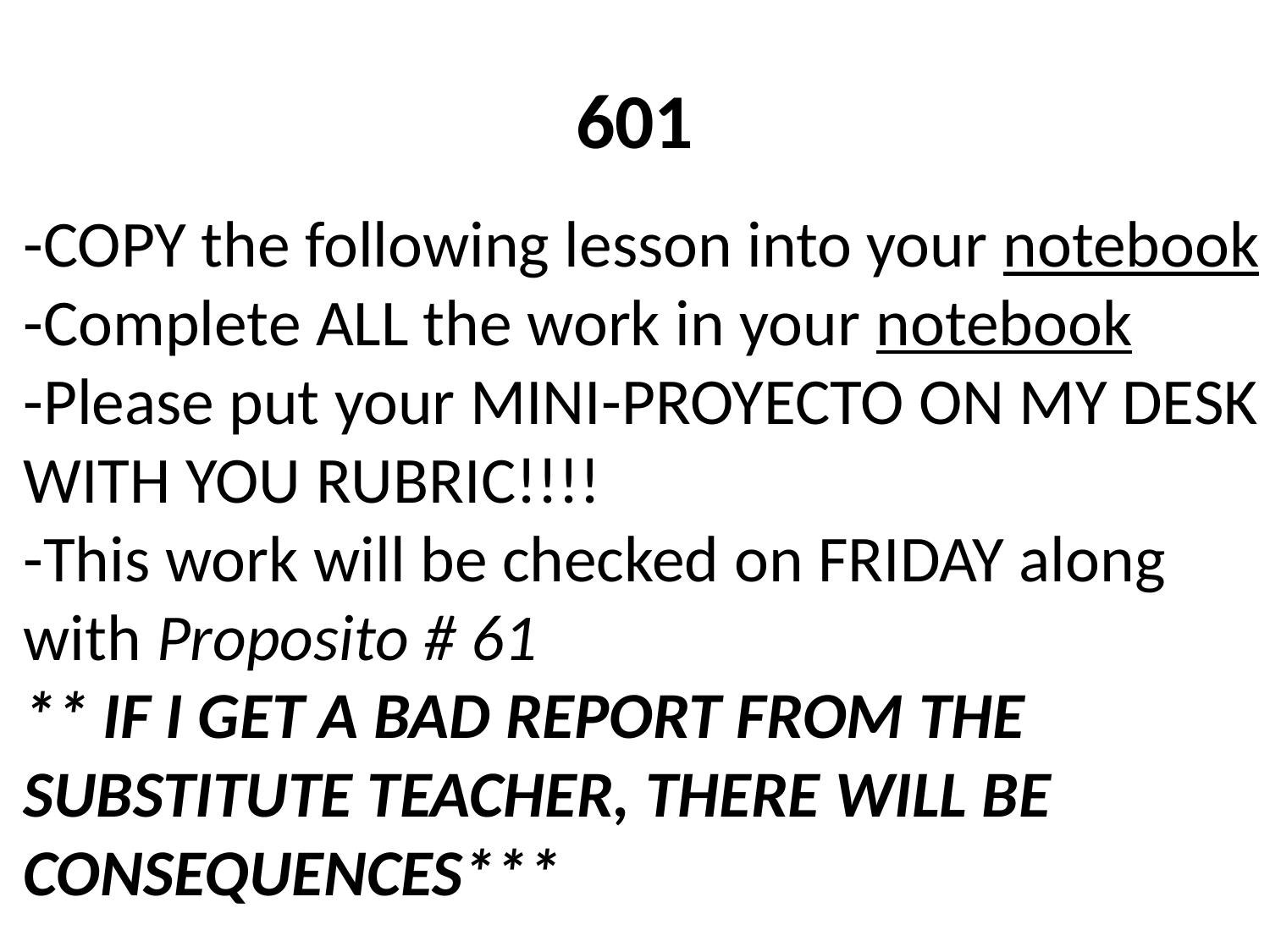

601
# -COPY the following lesson into your notebook -Complete ALL the work in your notebook -Please put your MINI-PROYECTO ON MY DESK WITH YOU RUBRIC!!!! -This work will be checked on FRIDAY along with Proposito # 61 ** IF I GET A BAD REPORT FROM THE SUBSTITUTE TEACHER, THERE WILL BE CONSEQUENCES***